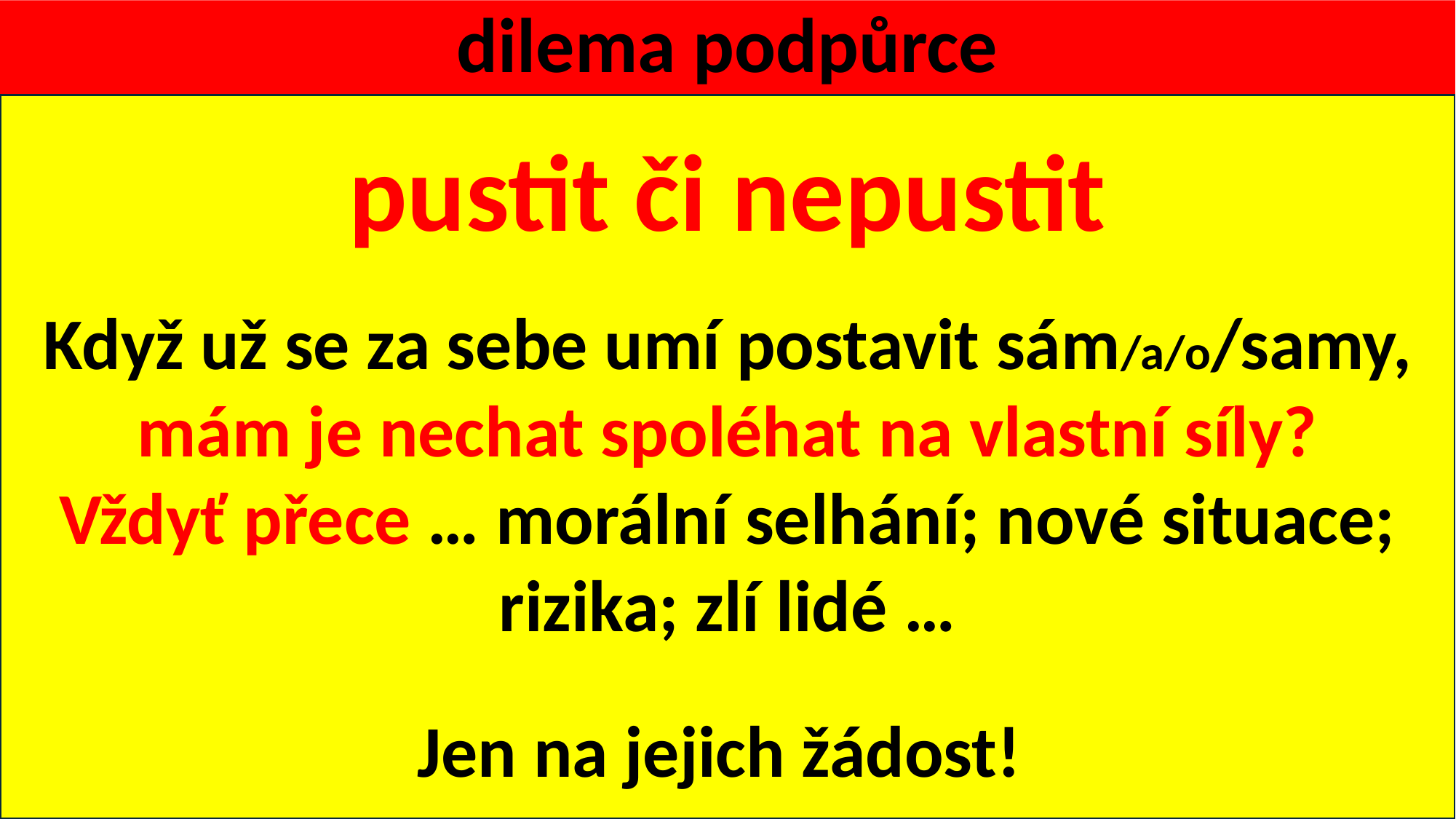

# dilema podpůrce
pustit či nepustit

Když už se za sebe umí postavit sám/a/o/samy,
mám je nechat spoléhat na vlastní síly?
Vždyť přece … morální selhání; nové situace; rizika; zlí lidé …

Jen na jejich žádost!